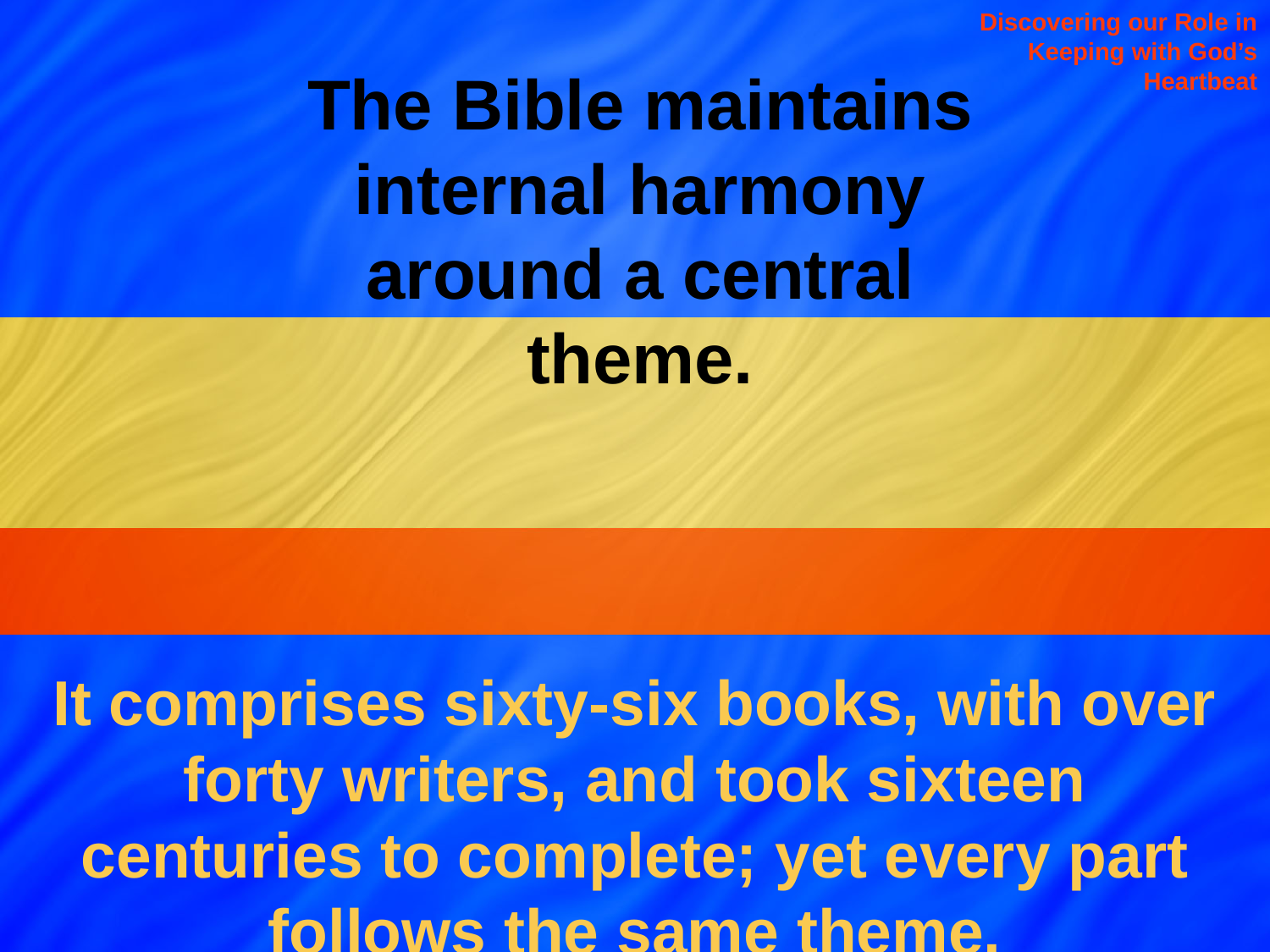

Discovering our Role in Keeping with God’s Heartbeat
The Bible maintains internal harmony around a central theme.
It comprises sixty-six books, with over forty writers, and took sixteen centuries to complete; yet every part follows the same theme.